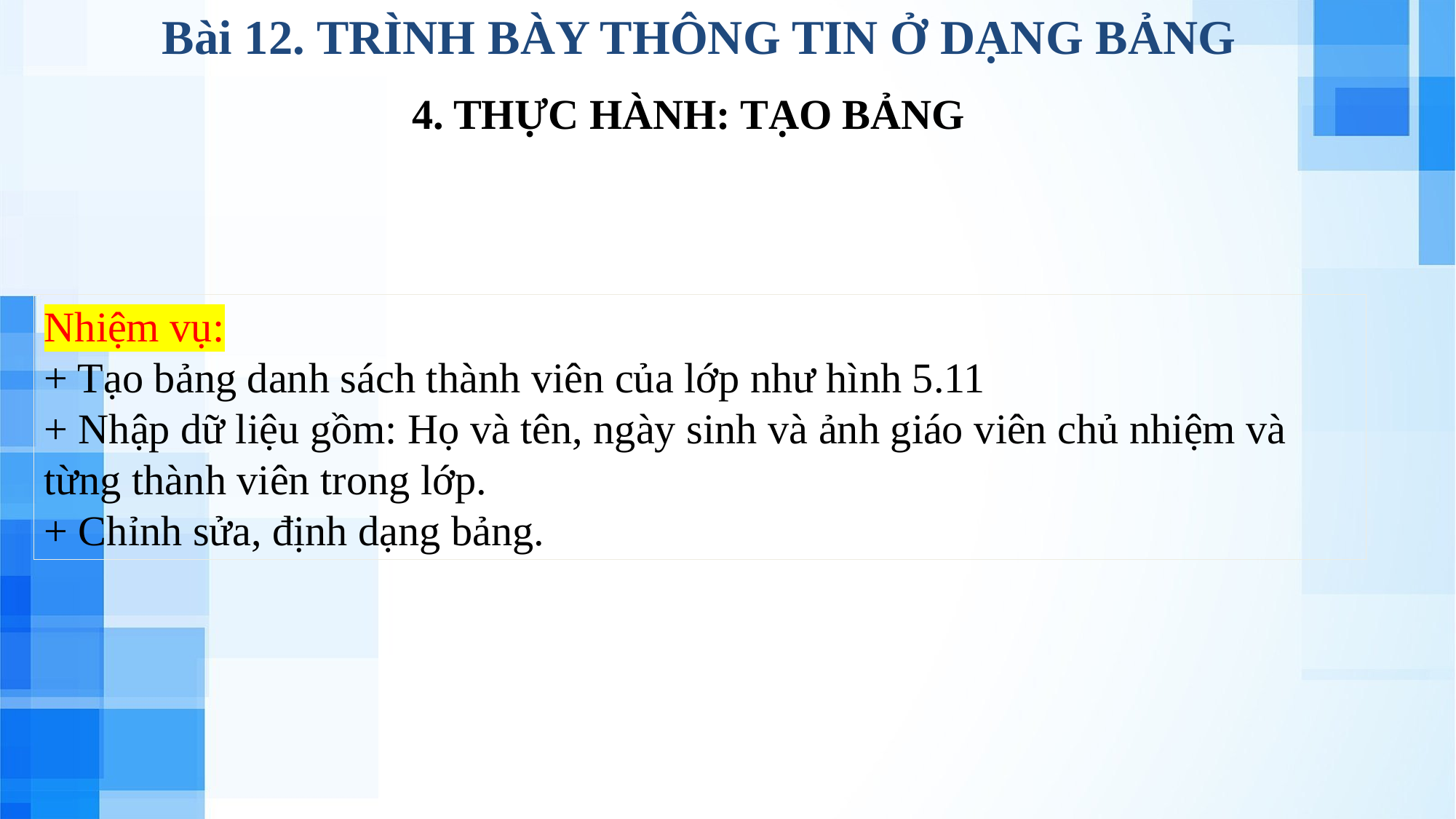

Bài 12. TRÌNH BÀY THÔNG TIN Ở DẠNG BẢNG
# 4. THỰC HÀNH: TẠO BẢNG

Nhiệm vụ:
+ Tạo bảng danh sách thành viên của lớp như hình 5.11
+ Nhập dữ liệu gồm: Họ và tên, ngày sinh và ảnh giáo viên chủ nhiệm và từng thành viên trong lớp.
+ Chỉnh sửa, định dạng bảng.